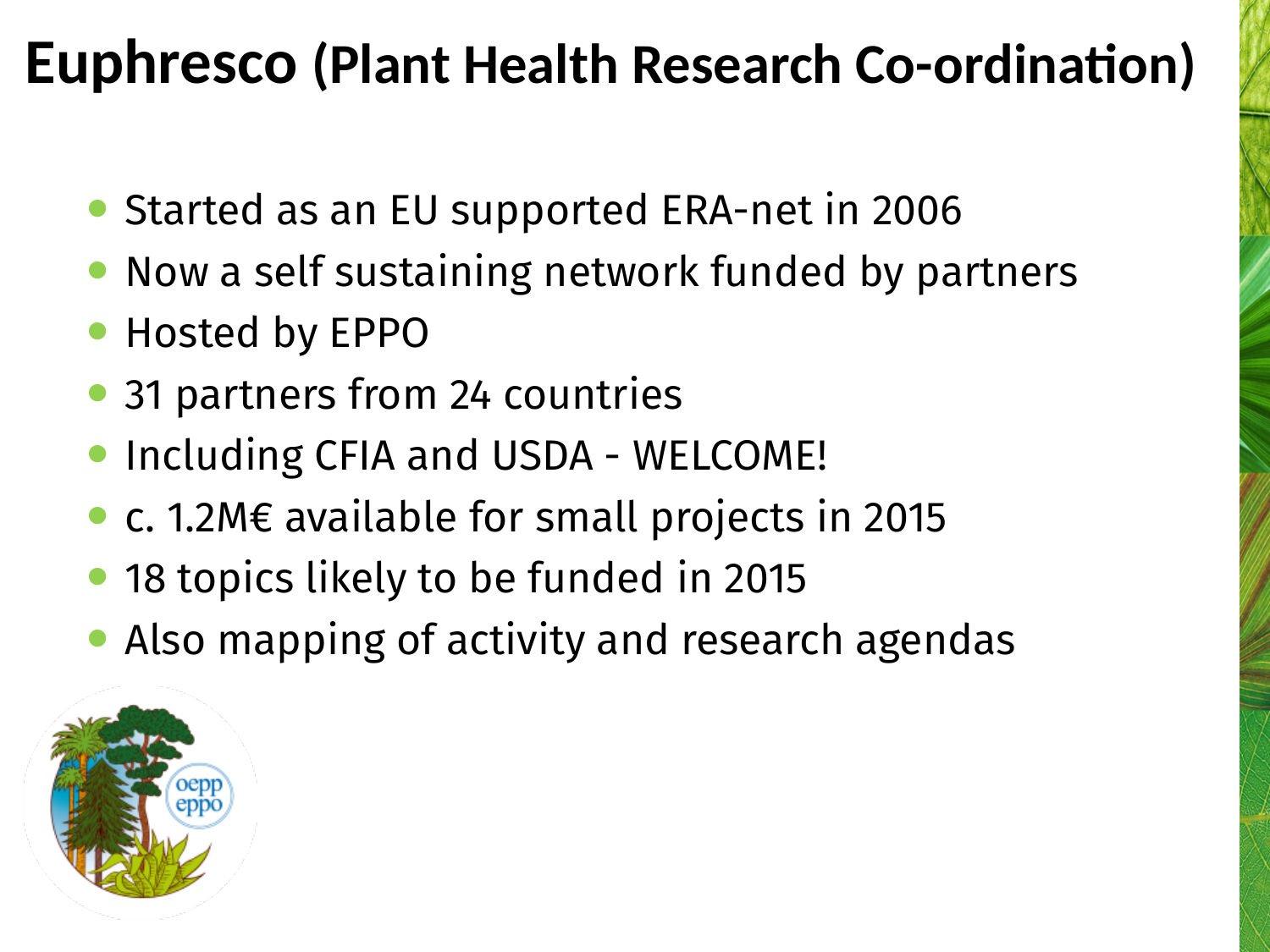

# Euphresco (Plant Health Research Co-ordination)
Started as an EU supported ERA-net in 2006
Now a self sustaining network funded by partners
Hosted by EPPO
31 partners from 24 countries
Including CFIA and USDA - WELCOME!
c. 1.2M€ available for small projects in 2015
18 topics likely to be funded in 2015
Also mapping of activity and research agendas